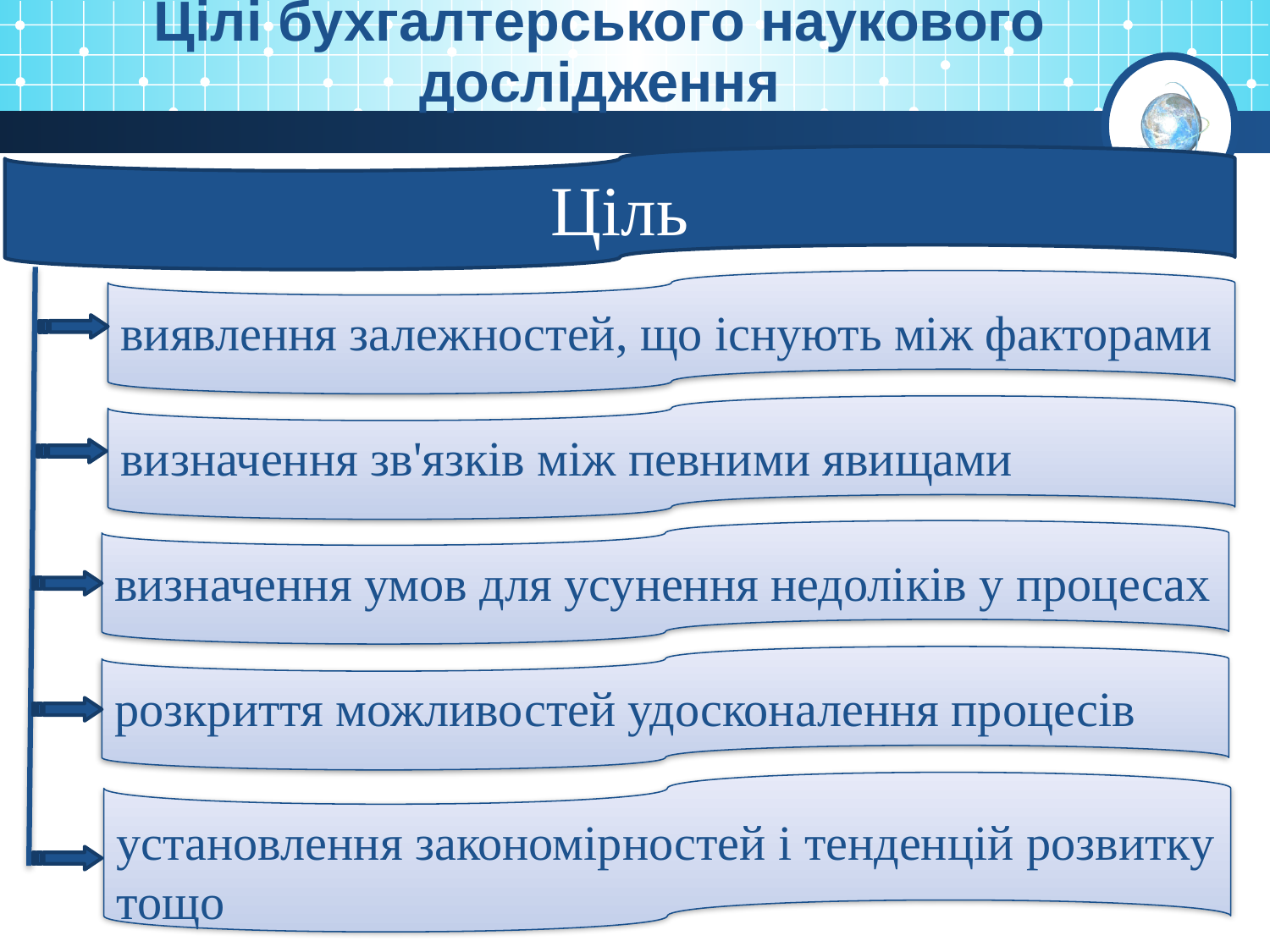

Цілі бухгалтерського наукового дослідження
Ціль
виявлення залежностей, що існують між факторами

визначення зв'язків між певними явищами

визначення умов для усунення недоліків у процесах

розкриття можливостей удосконалення процесів

установлення закономірностей і тенденцій розвитку тощо